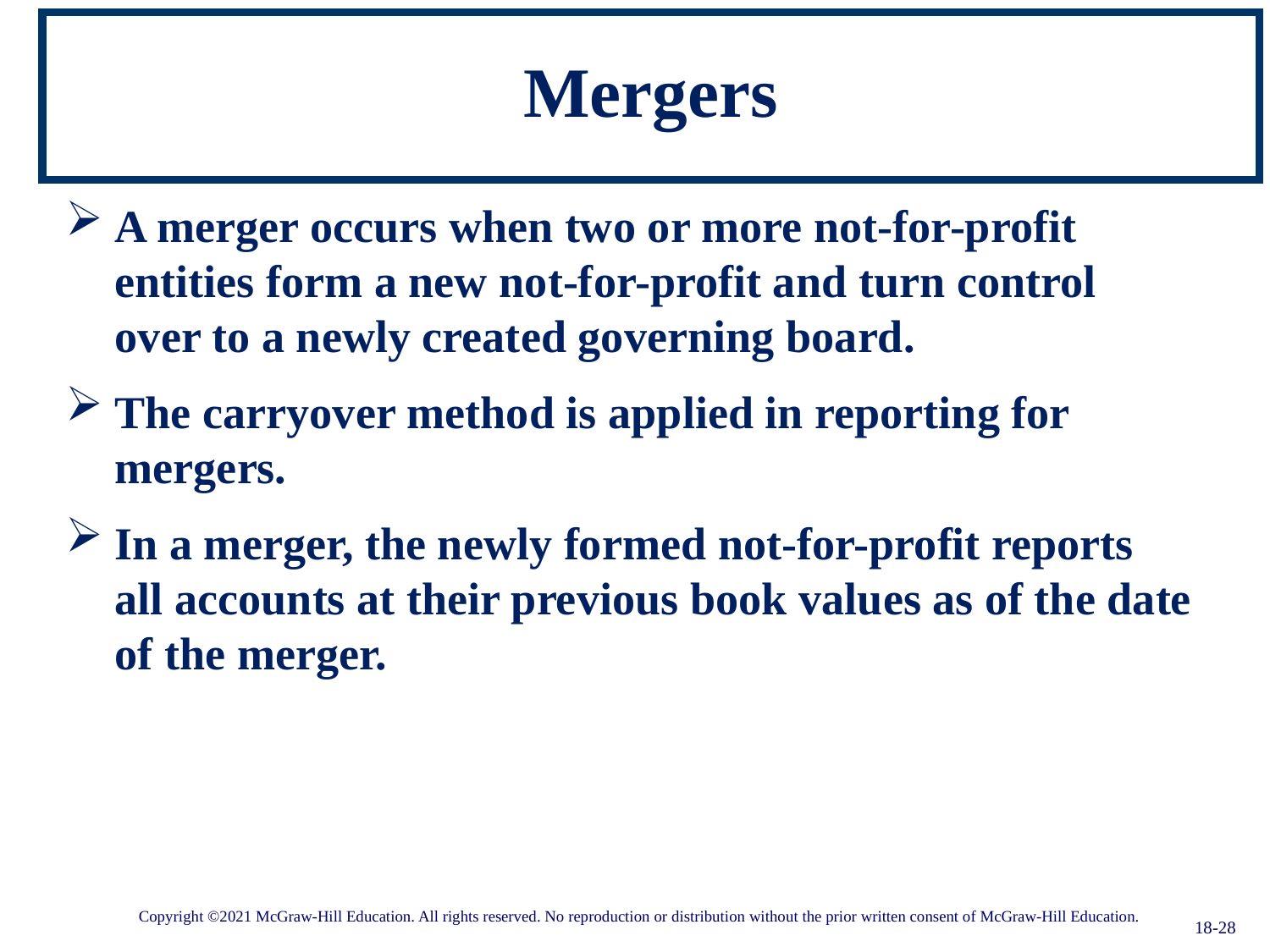

# Mergers
A merger occurs when two or more not-for-profit entities form a new not-for-profit and turn control over to a newly created governing board.
The carryover method is applied in reporting for mergers.
In a merger, the newly formed not-for-profit reports all accounts at their previous book values as of the date of the merger.

18-28
Copyright ©2021 McGraw-Hill Education. All rights reserved. No reproduction or distribution without the prior written consent of McGraw-Hill Education.